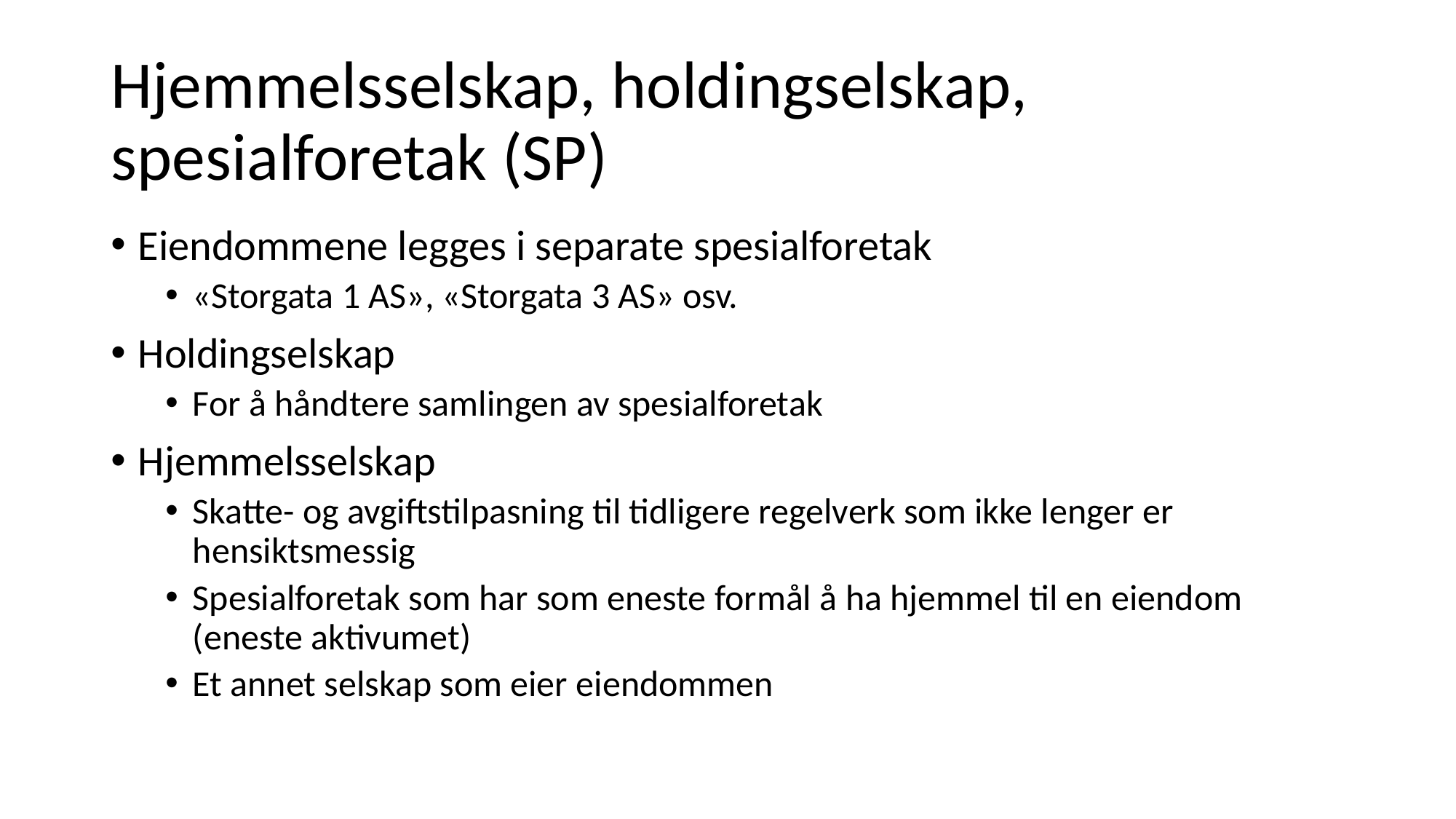

# Hjemmelsselskap, holdingselskap, spesialforetak (SP)
Eiendommene legges i separate spesialforetak
«Storgata 1 AS», «Storgata 3 AS» osv.
Holdingselskap
For å håndtere samlingen av spesialforetak
Hjemmelsselskap
Skatte- og avgiftstilpasning til tidligere regelverk som ikke lenger er hensiktsmessig
Spesialforetak som har som eneste formål å ha hjemmel til en eiendom (eneste aktivumet)
Et annet selskap som eier eiendommen